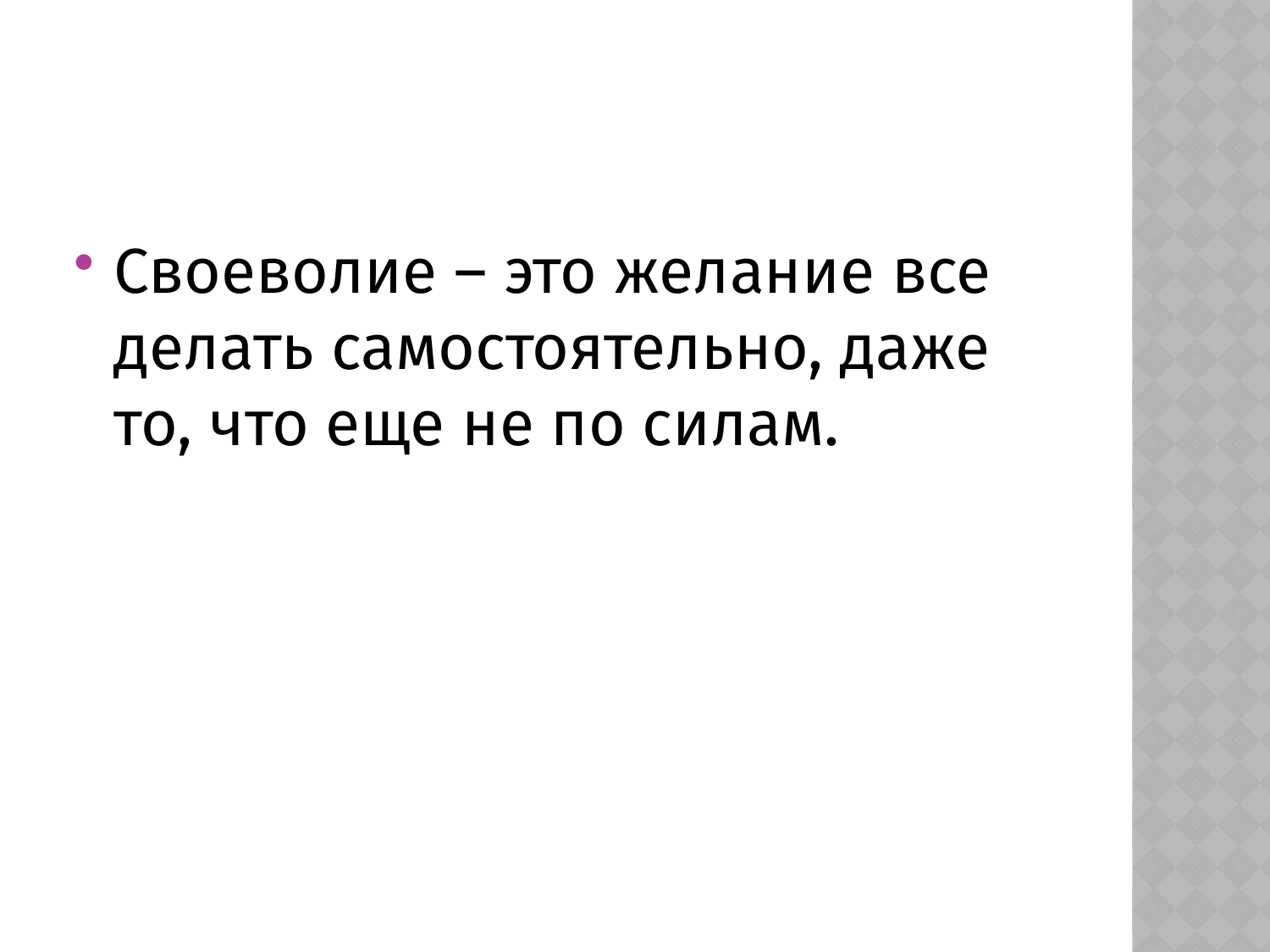

Своеволие – это желание все делать самостоятельно, даже то, что еще не по силам.